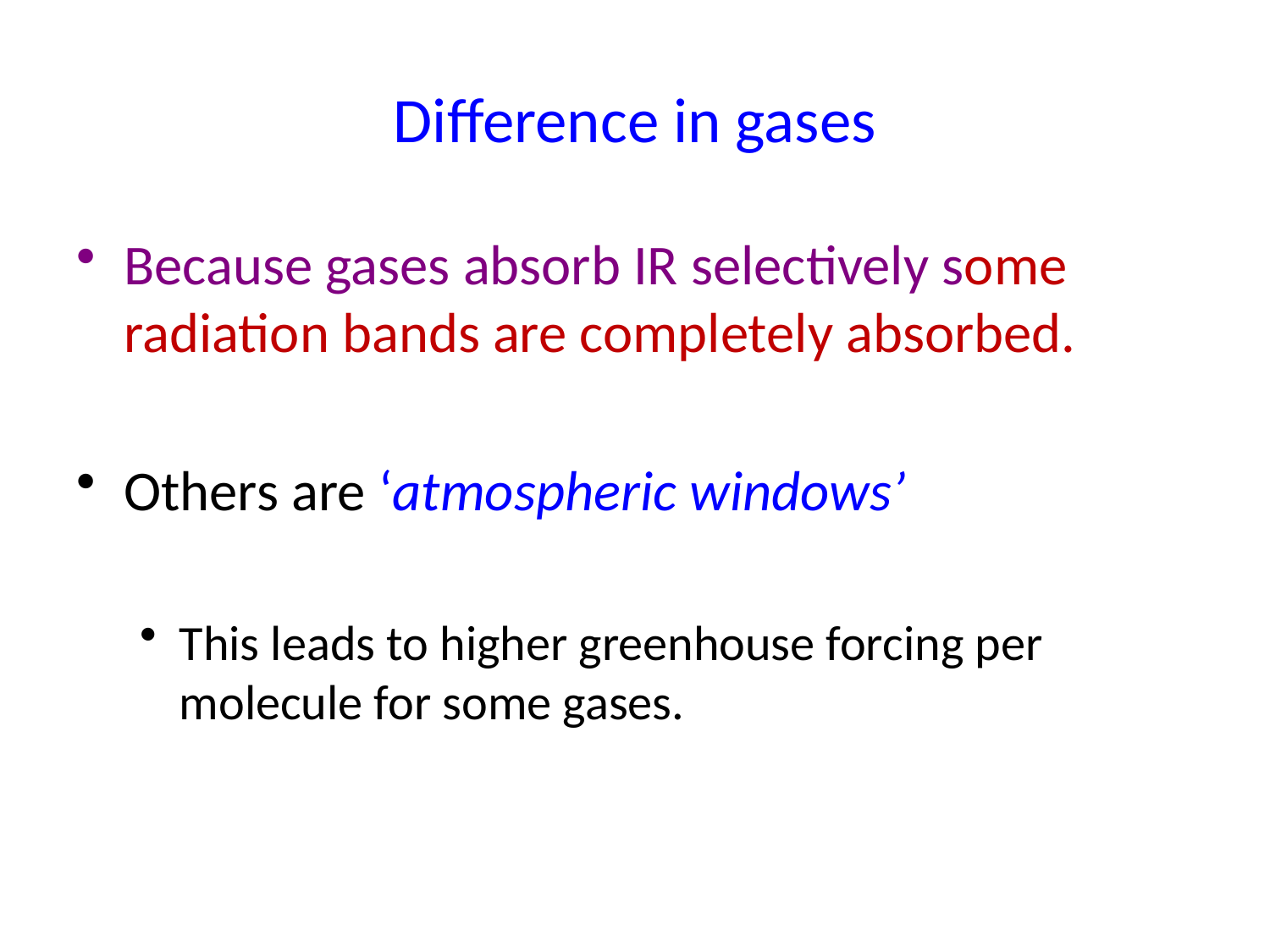

# Difference in gases
Because gases absorb IR selectively some radiation bands are completely absorbed.

Others are ‘atmospheric windows’

This leads to higher greenhouse forcing per molecule for some gases.